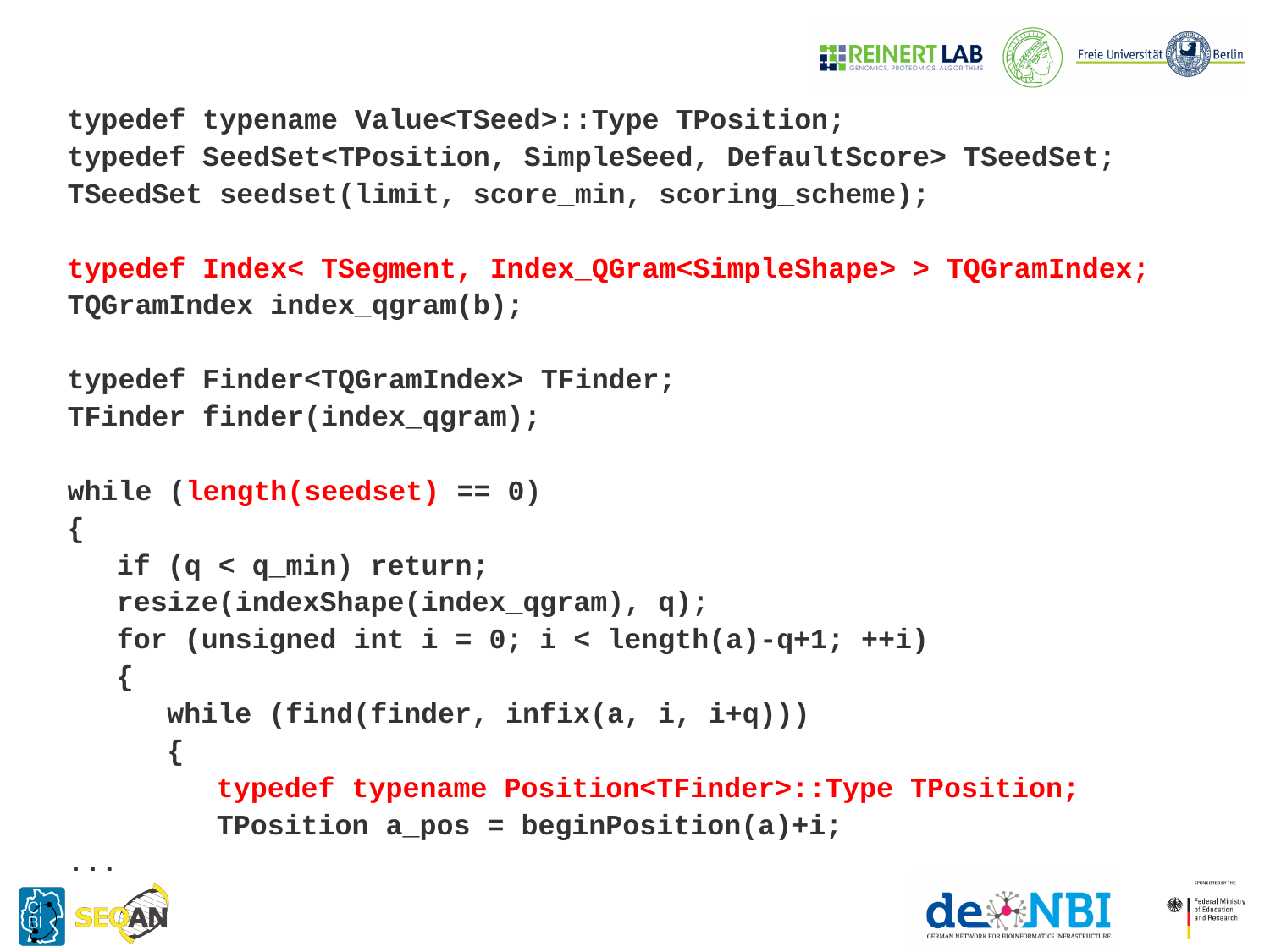

typedef typename Value<TSeed>::Type TPosition;
typedef SeedSet<TPosition, SimpleSeed, DefaultScore> TSeedSet;
TSeedSet seedset(limit, score_min, scoring_scheme);

typedef Index< TSegment, Index_QGram<SimpleShape> > TQGramIndex;
TQGramIndex index_qgram(b);

typedef Finder<TQGramIndex> TFinder;
TFinder finder(index_qgram);

while (length(seedset) == 0)
{
	if (q < q_min) return;
	resize(indexShape(index_qgram), q);
	for (unsigned int i = 0; i < length(a)-q+1; ++i)
	{
		while (find(finder, infix(a, i, i+q)))
		{
			typedef typename Position<TFinder>::Type TPosition;
			TPosition a_pos = beginPosition(a)+i;
...